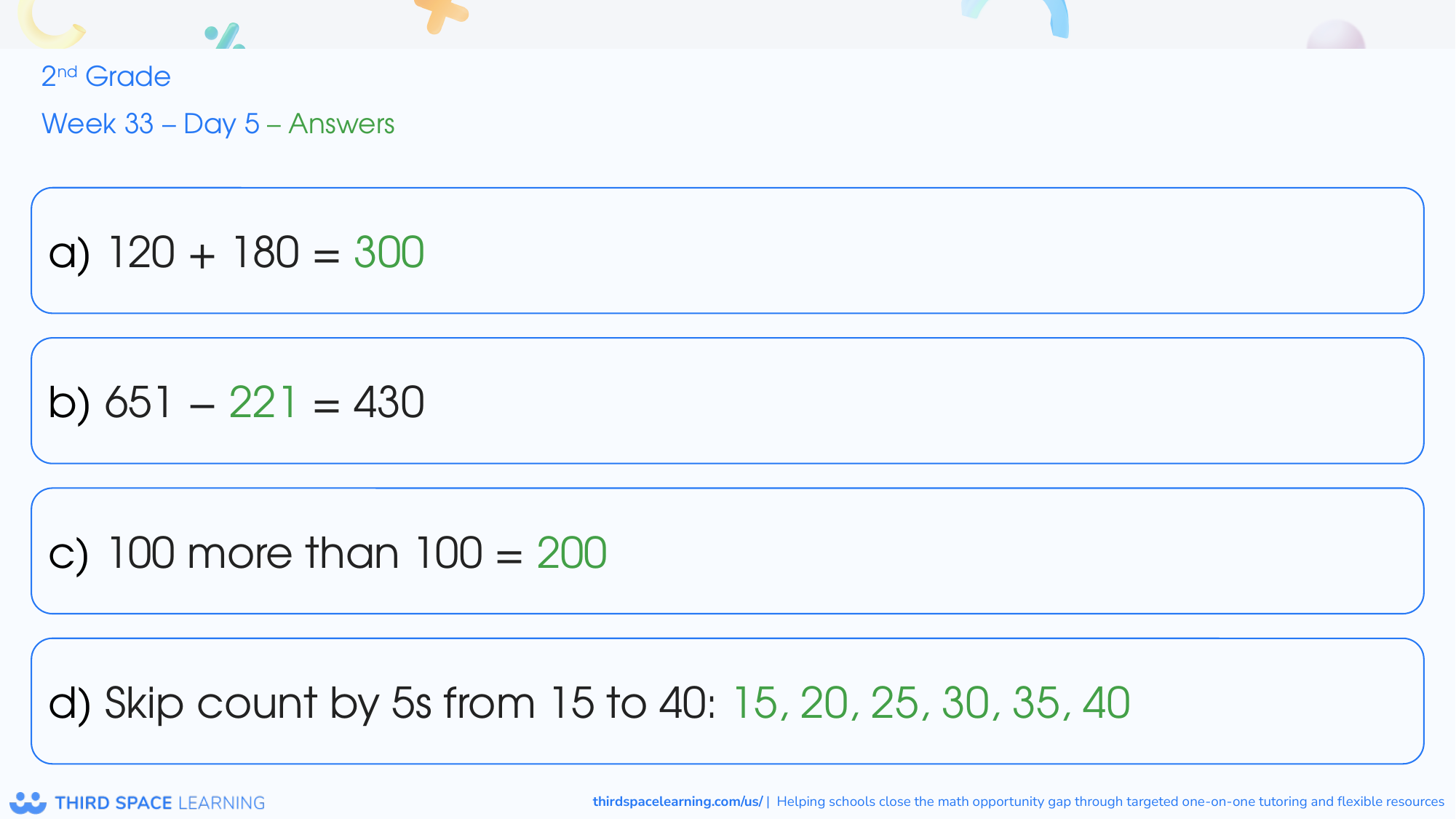

2nd Grade
Week 33 – Day 5 – Answers
120 + 180 = 300
651 − 221 = 430
100 more than 100 = 200
Skip count by 5s from 15 to 40: 15, 20, 25, 30, 35, 40